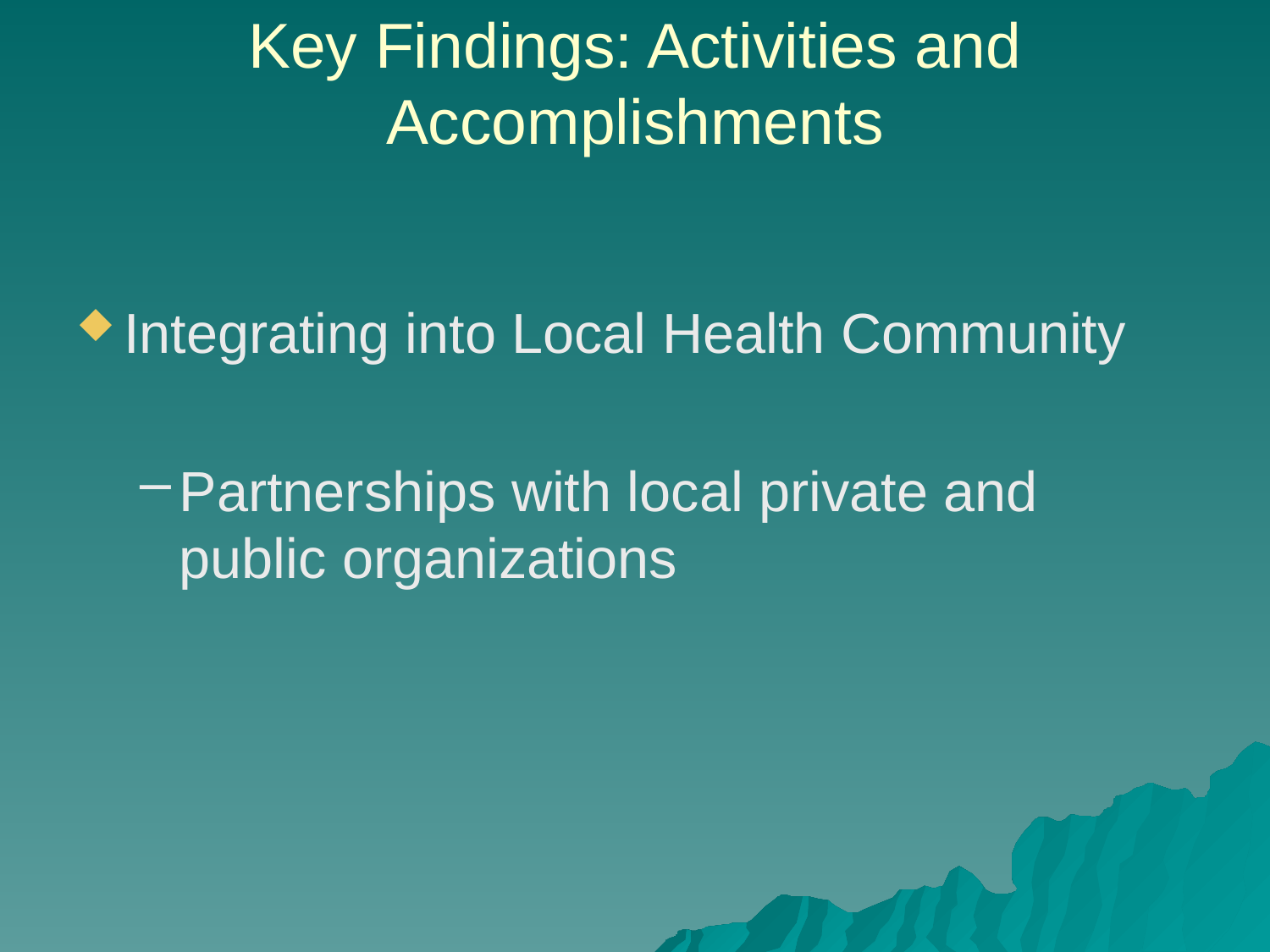

Key Findings: Activities and Accomplishments

Integrating into Local Health Community

Partnerships with local private and public organizations